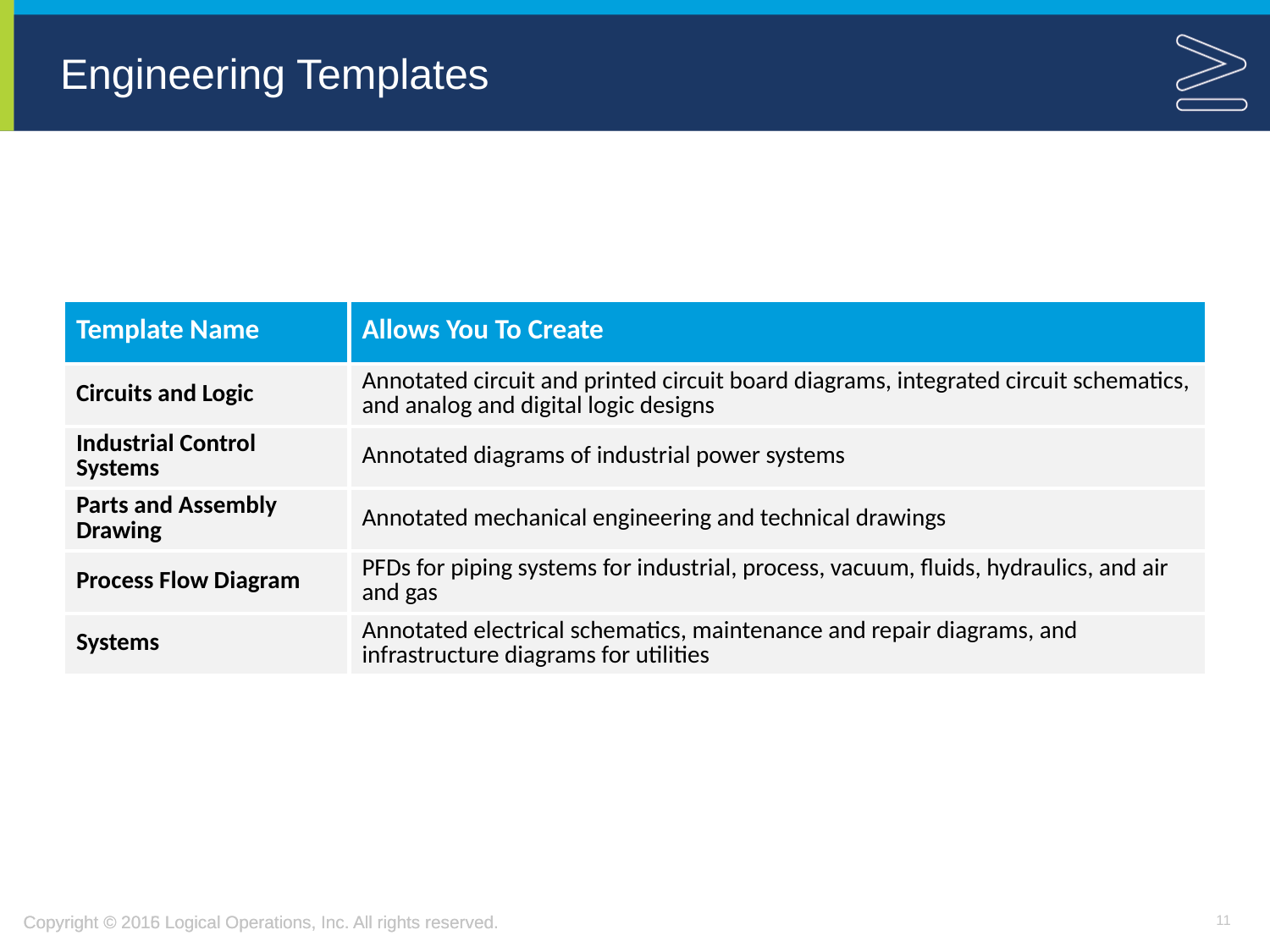

# Engineering Templates
| Template Name | Allows You To Create |
| --- | --- |
| Circuits and Logic | Annotated circuit and printed circuit board diagrams, integrated circuit schematics, and analog and digital logic designs |
| Industrial Control Systems | Annotated diagrams of industrial power systems |
| Parts and Assembly Drawing | Annotated mechanical engineering and technical drawings |
| Process Flow Diagram | PFDs for piping systems for industrial, process, vacuum, fluids, hydraulics, and air and gas |
| Systems | Annotated electrical schematics, maintenance and repair diagrams, and infrastructure diagrams for utilities |
11